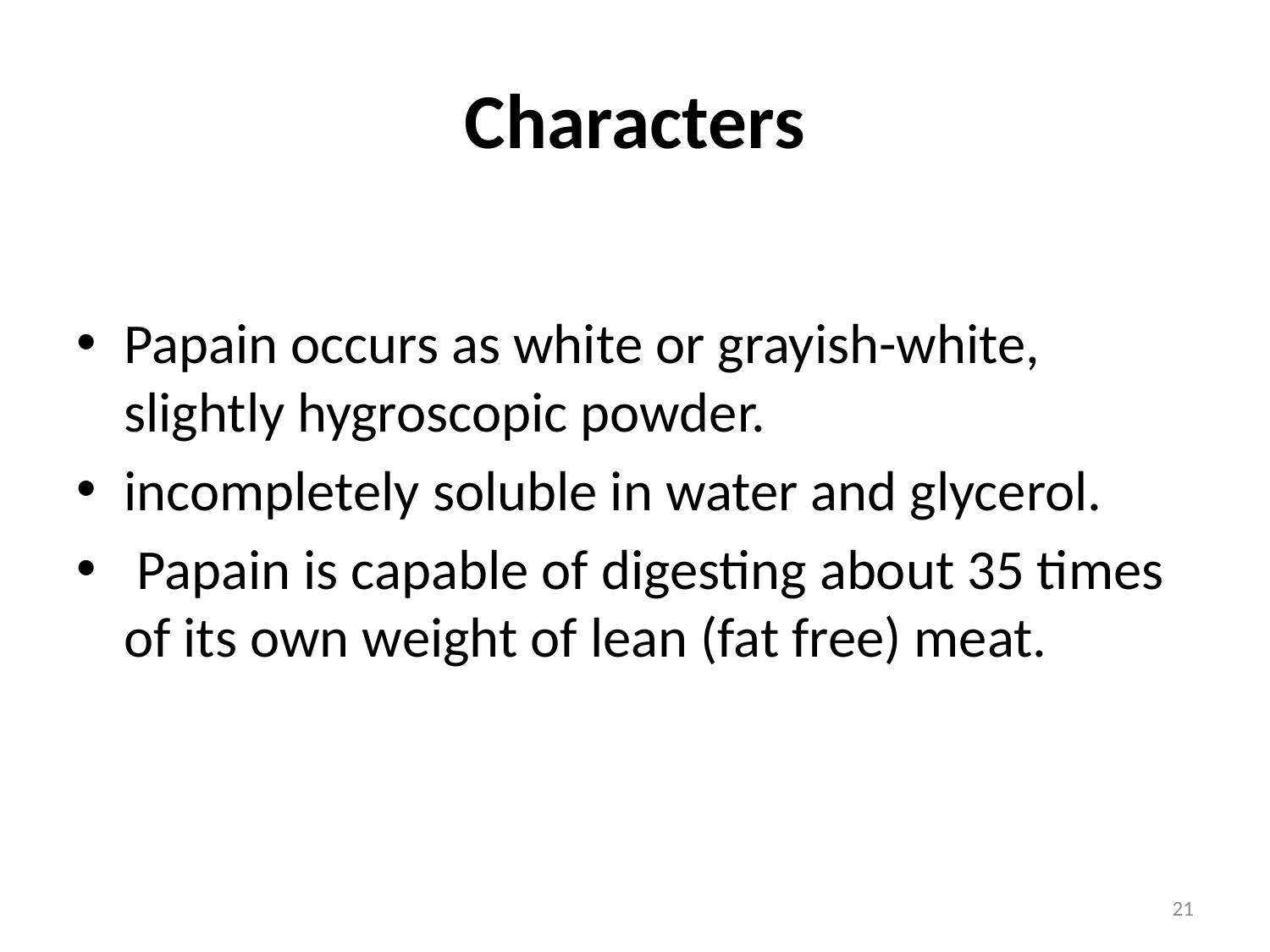

# Characters

Papain occurs as white or grayish-white, slightly hygroscopic powder.
incompletely soluble in water and glycerol.
 Papain is capable of digesting about 35 times of its own weight of lean (fat free) meat.

21